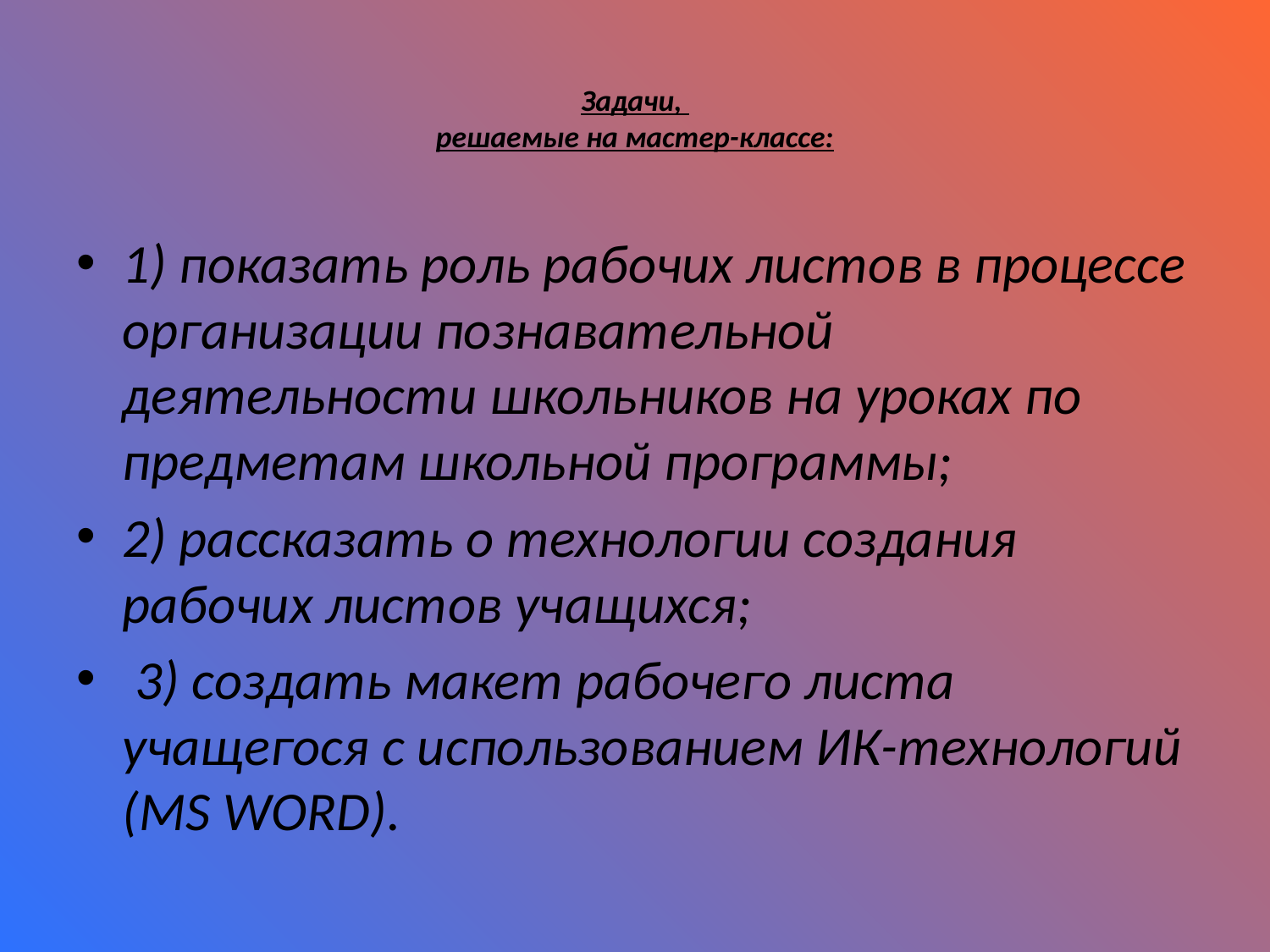

# Задачи, решаемые на мастер-классе:
1) показать роль рабочих листов в процессе организации познавательной деятельности школьников на уроках по предметам школьной программы;
2) рассказать о технологии создания рабочих листов учащихся;
 3) создать макет рабочего листа учащегося с использованием ИК-технологий (MS WORD).